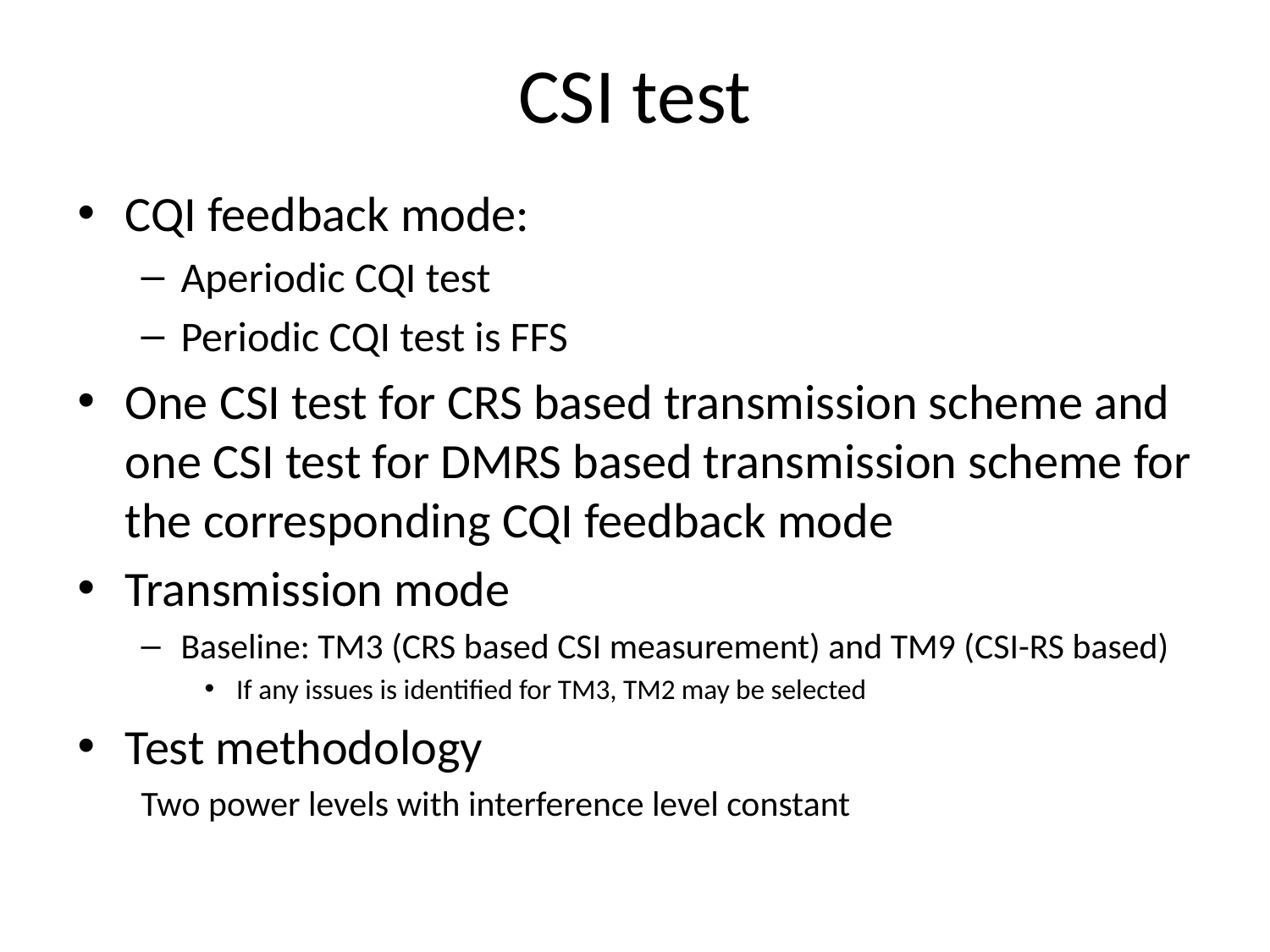

# CSI test
CQI feedback mode:
Aperiodic CQI test
Periodic CQI test is FFS
One CSI test for CRS based transmission scheme and one CSI test for DMRS based transmission scheme for the corresponding CQI feedback mode
Transmission mode
Baseline: TM3 (CRS based CSI measurement) and TM9 (CSI-RS based)
If any issues is identified for TM3, TM2 may be selected
Test methodology
Two power levels with interference level constant